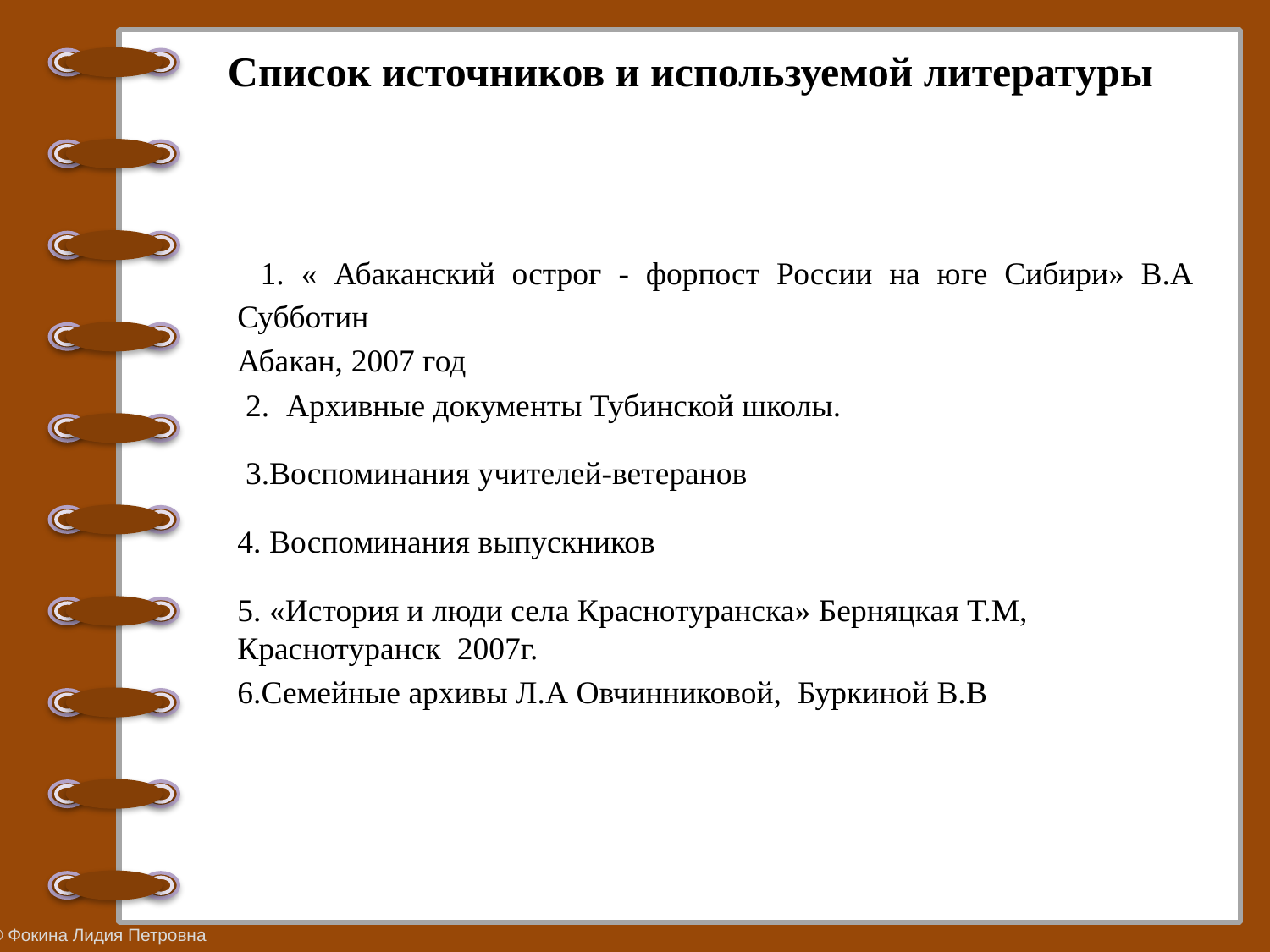

# Список источников и используемой литературы
 1. « Абаканский острог - форпост России на юге Сибири» В.А Субботин
Абакан, 2007 год
 2.  Архивные документы Тубинской школы.
 3.Воспоминания учителей-ветеранов
4. Воспоминания выпускников
5. «История и люди села Краснотуранска» Берняцкая Т.М, Краснотуранск  2007г.
6.Семейные архивы Л.А Овчинниковой,  Буркиной В.В